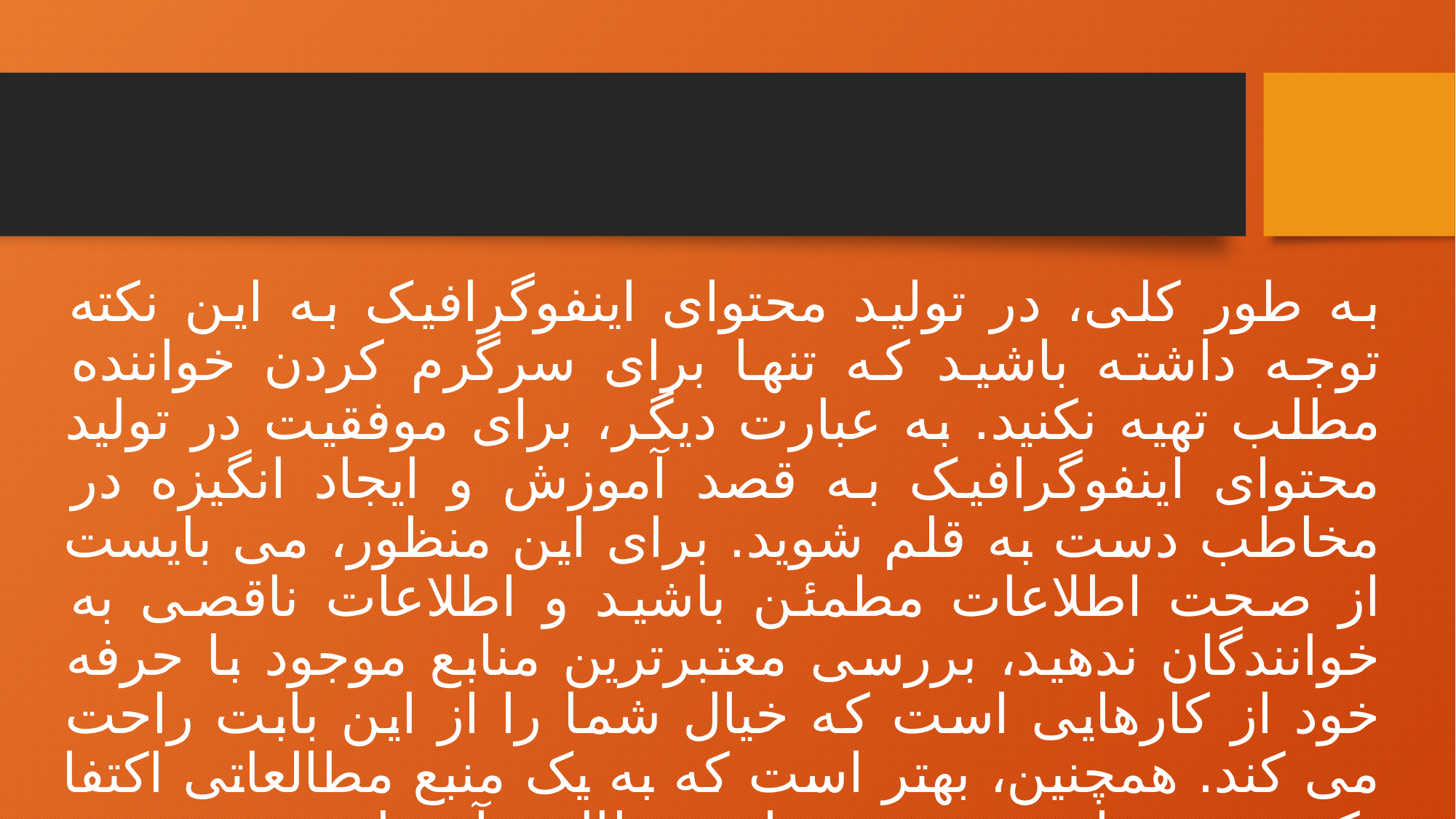

به طور کلی، در تولید محتوای اینفوگرافیک به این نکته توجه داشته باشید که تنها برای سرگرم کردن خواننده مطلب تهیه نکنید. به عبارت دیگر، برای موفقیت در تولید محتوای اینفوگرافیک به قصد آموزش و ایجاد انگیزه در مخاطب دست به قلم شوید. برای این منظور، می بایست از صحت اطلاعات مطمئن باشید و اطلاعات ناقصی به خوانندگان ندهید، بررسی معتبرترین منابع موجود با حرفه خود از کارهایی است که خیال شما را از این بابت راحت می کند. همچنین، بهتر است که به یک منبع مطالعاتی اکتفا نکنید و پس از جمع بندی نهایی مطالب، آن را نشر دهید.